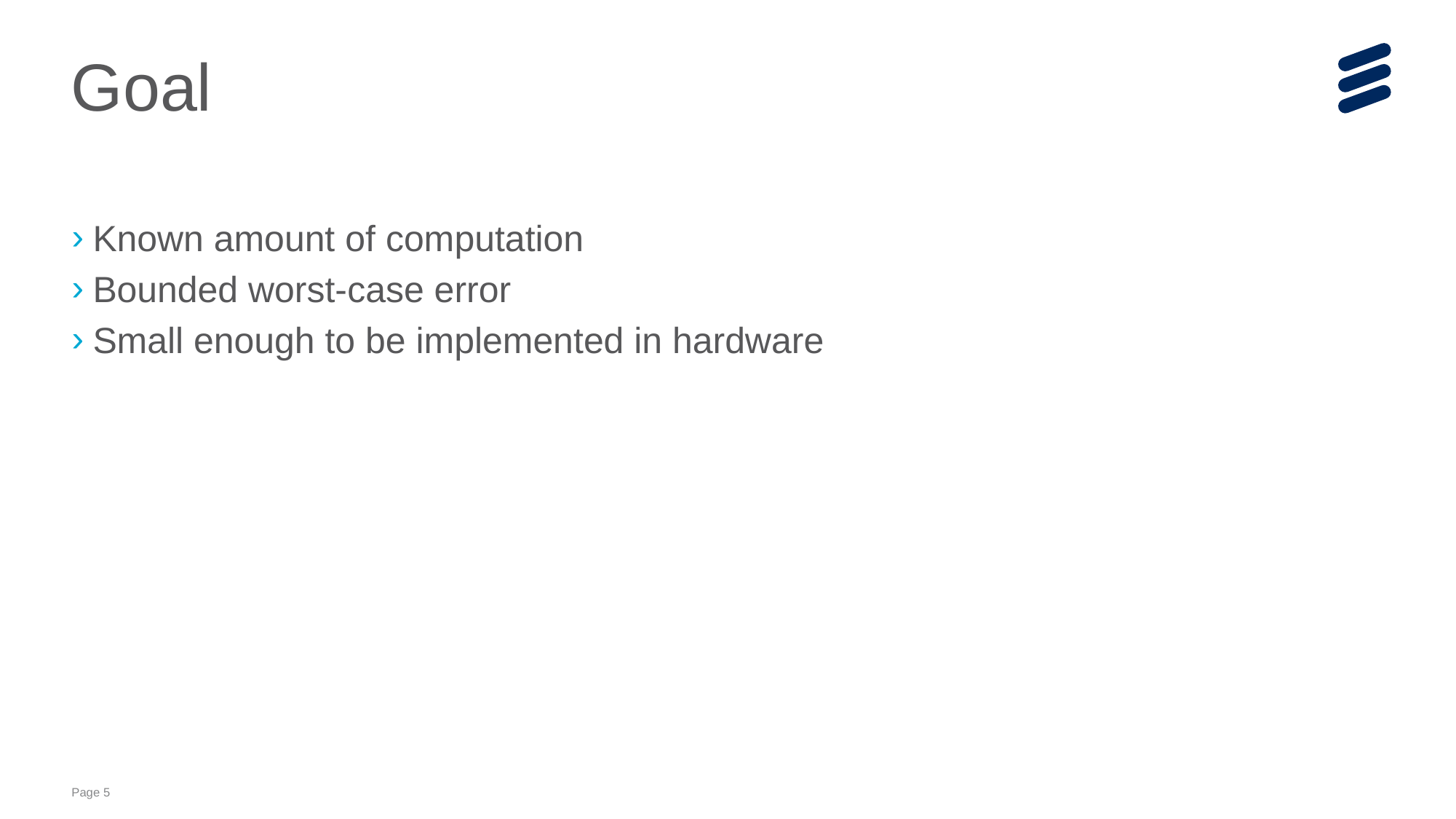

# Goal
Known amount of computation
Bounded worst-case error
Small enough to be implemented in hardware